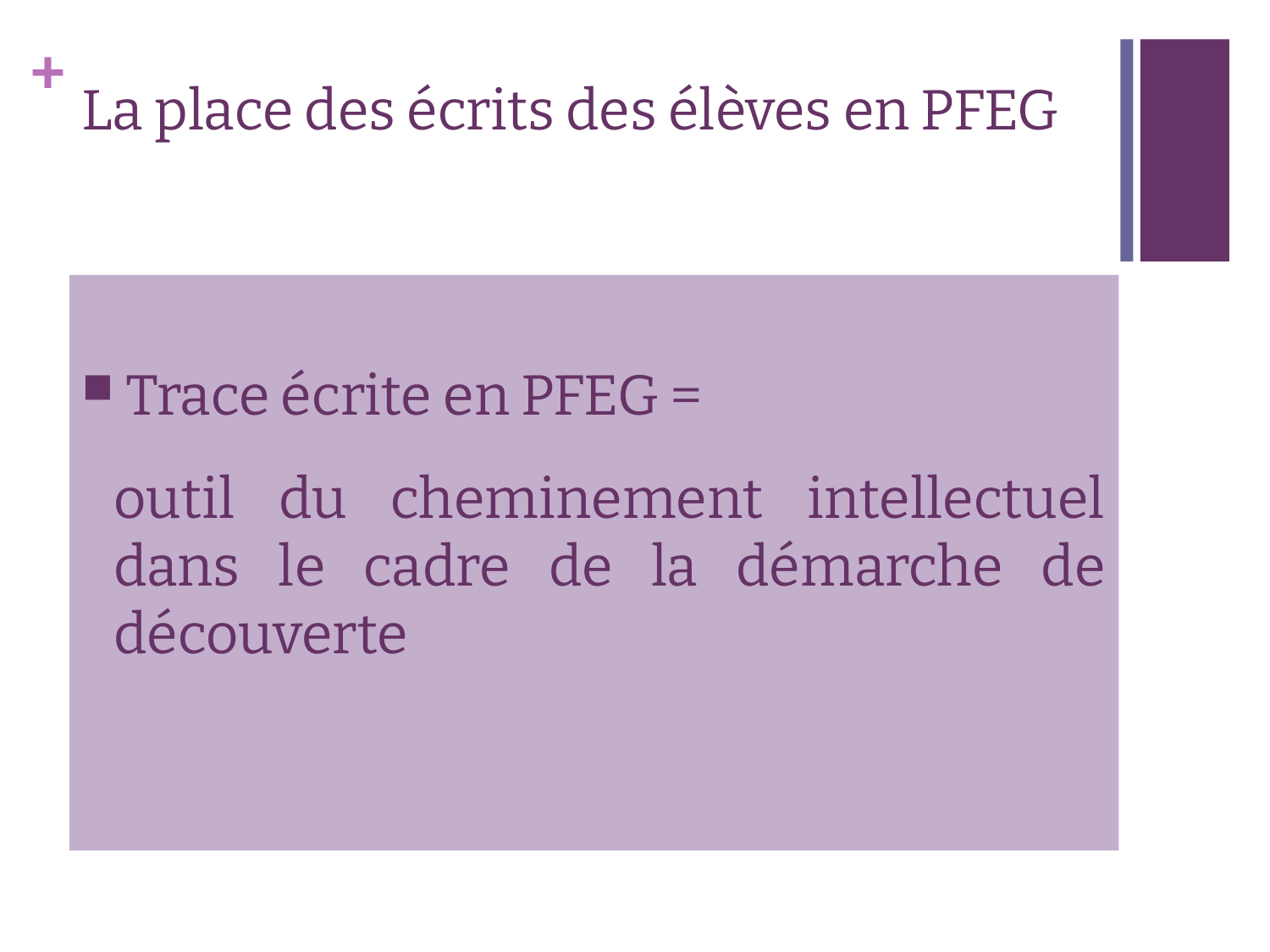

La place des écrits des élèves en PFEG

 Trace écrite en PFEG =
	outil du cheminement intellectuel dans le cadre de la démarche de découverte